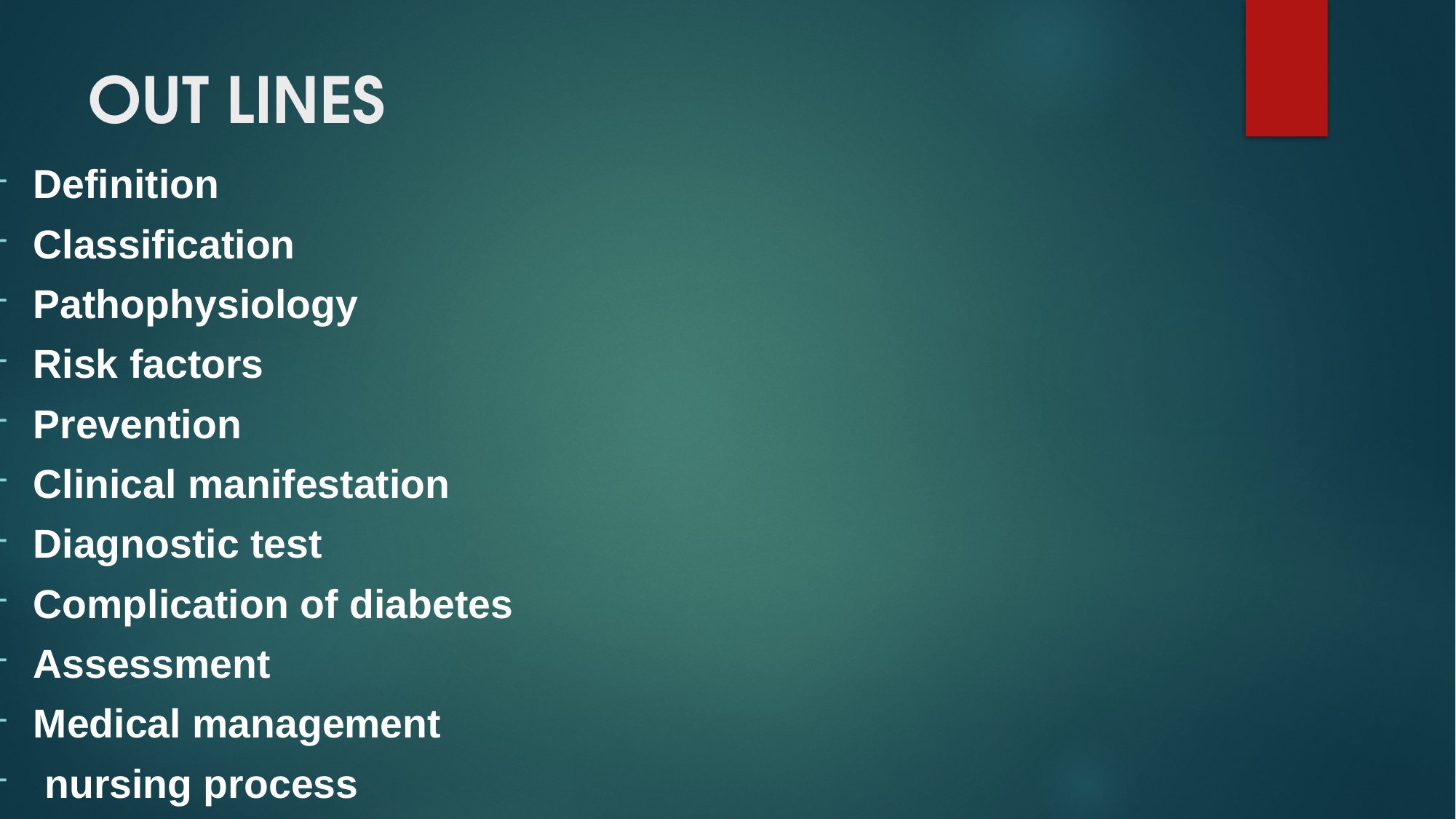

# OUT LINES
Definition
Classification
Pathophysiology
Risk factors
Prevention
Clinical manifestation
Diagnostic test
Complication of diabetes
Assessment
Medical management
 nursing process